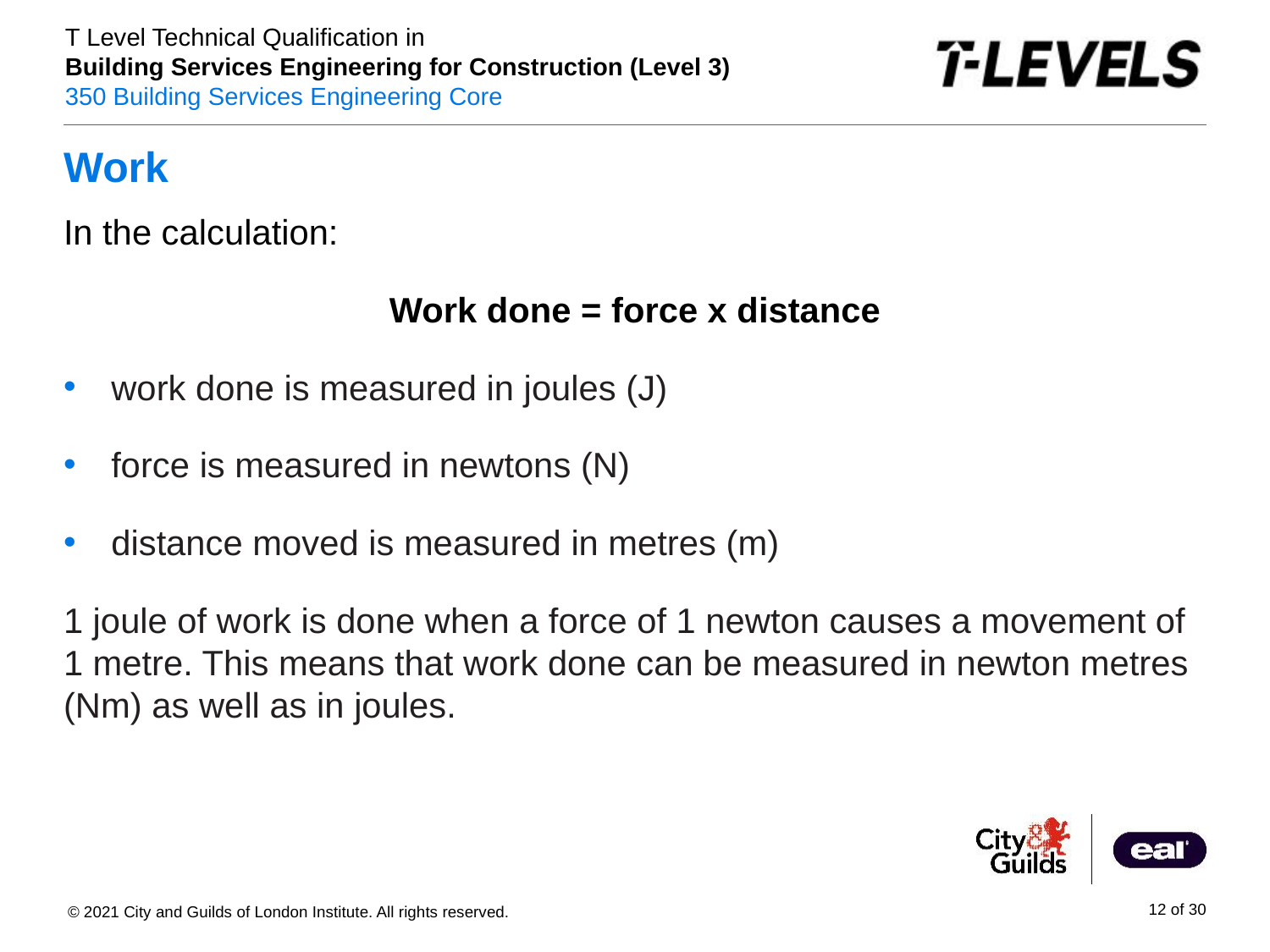

# Work
In the calculation:
Work done = force x distance
work done is measured in joules (J)
force is measured in newtons (N)
distance moved is measured in metres (m)
1 joule of work is done when a force of 1 newton causes a movement of 1 metre. This means that work done can be measured in newton metres (Nm) as well as in joules.